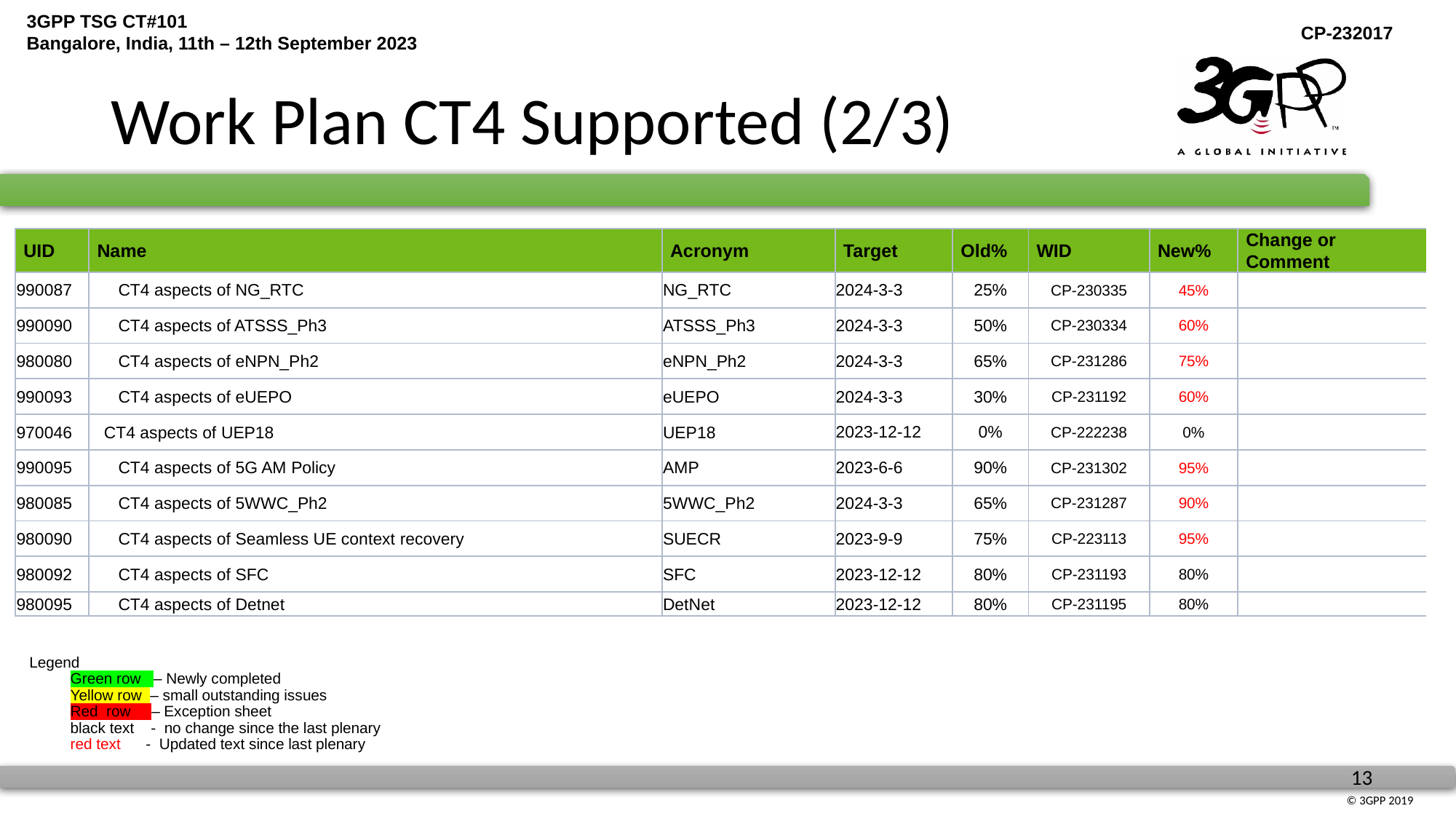

# Work Plan CT4 Supported (2/3)
| UID | Name | Acronym | Target | Old% | WID | New% | Change or Comment |
| --- | --- | --- | --- | --- | --- | --- | --- |
| 990087 | CT4 aspects of NG\_RTC | NG\_RTC | 2024-3-3 | 25% | CP-230335 | 45% |  |
| 990090 | CT4 aspects of ATSSS\_Ph3 | ATSSS\_Ph3 | 2024-3-3 | 50% | CP-230334 | 60% |  |
| 980080 | CT4 aspects of eNPN\_Ph2 | eNPN\_Ph2 | 2024-3-3 | 65% | CP-231286 | 75% |  |
| 990093 | CT4 aspects of eUEPO | eUEPO | 2024-3-3 | 30% | CP-231192 | 60% |  |
| 970046 | CT4 aspects of UEP18 | UEP18 | 2023-12-12 | 0% | CP-222238 | 0% |  |
| 990095 | CT4 aspects of 5G AM Policy | AMP | 2023-6-6 | 90% | CP-231302 | 95% |  |
| 980085 | CT4 aspects of 5WWC\_Ph2 | 5WWC\_Ph2 | 2024-3-3 | 65% | CP-231287 | 90% |  |
| 980090 | CT4 aspects of Seamless UE context recovery | SUECR | 2023-9-9 | 75% | CP-223113 | 95% |  |
| 980092 | CT4 aspects of SFC | SFC | 2023-12-12 | 80% | CP-231193 | 80% |  |
| 980095 | CT4 aspects of Detnet | DetNet | 2023-12-12 | 80% | CP-231195 | 80% |  |
Legend
Green row   – Newly completed
	Yellow row  – small outstanding issues
Red  row     – Exception sheet
	black text    -  no change since the last plenary
	red text      -  Updated text since last plenary